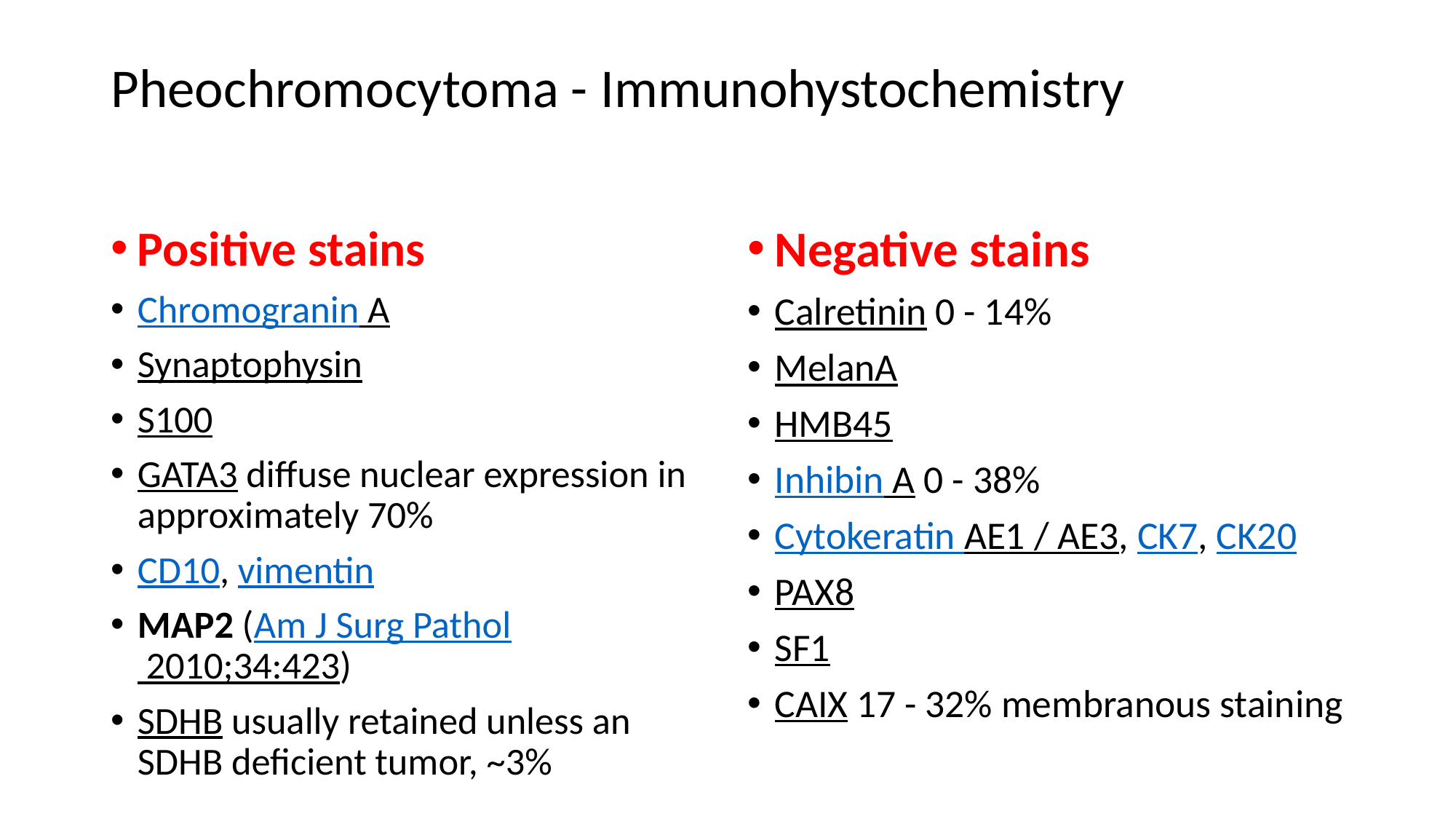

# Pheochromocytoma - Immunohystochemistry
Positive stains
Chromogranin A
Synaptophysin
S100
GATA3 diffuse nuclear expression in approximately 70%
CD10, vimentin
MAP2 (Am J Surg Pathol 2010;34:423)
SDHB usually retained unless an SDHB deficient tumor, ~3%
Negative stains
Calretinin 0 - 14%
MelanA
HMB45
Inhibin A 0 - 38%
Cytokeratin AE1 / AE3, CK7, CK20
PAX8
SF1
CAIX 17 - 32% membranous staining